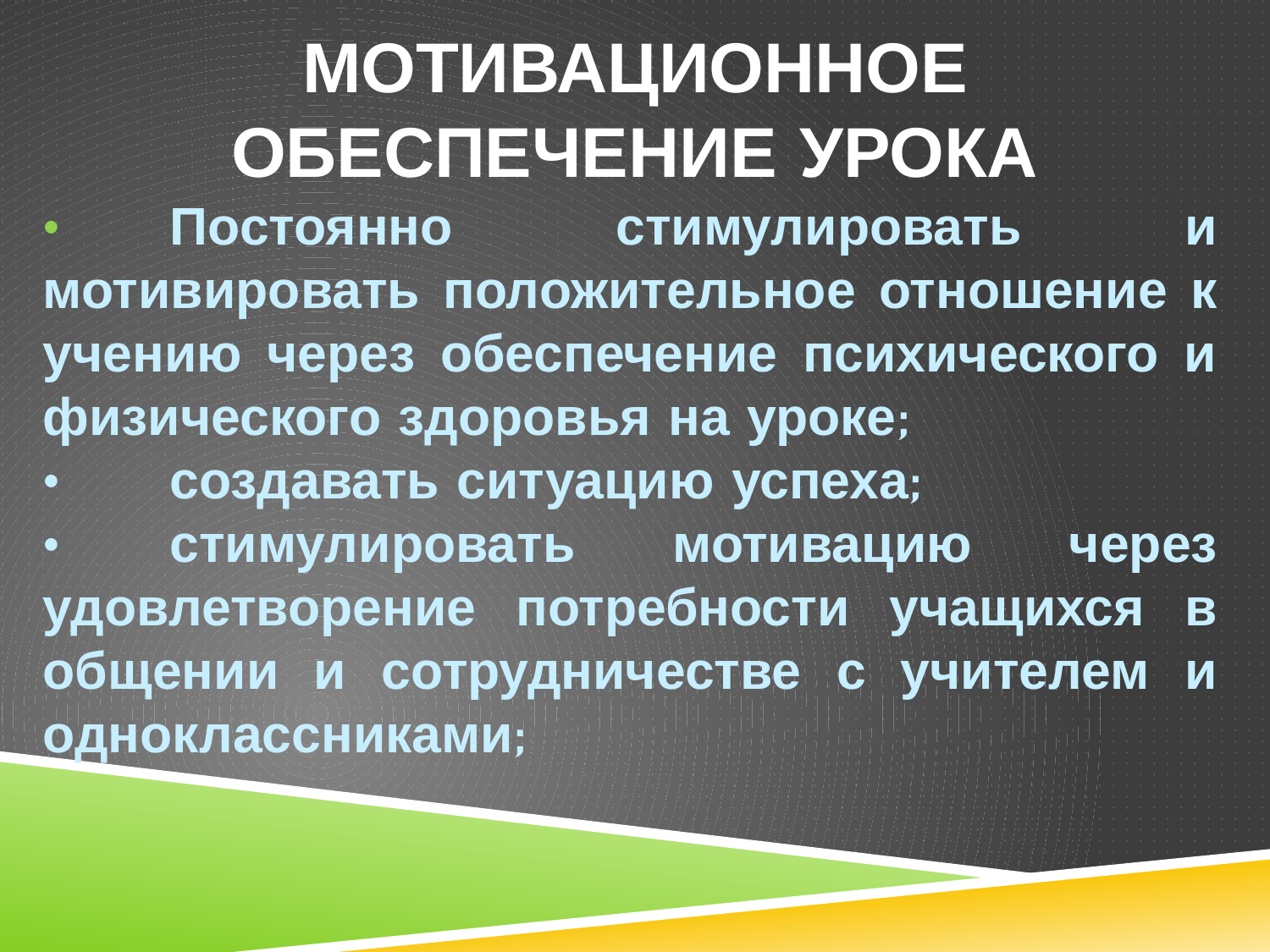

МОТИВАЦИОННОЕ ОБЕСПЕЧЕНИЕ УРОКА
•	Постоянно стимулировать и мотивировать положительное отношение к учению через обеспечение психического и физического здоровья на уроке;
•	создавать ситуацию успеха;
•	стимулировать мотивацию через удовлетворение потребности учащихся в общении и сотрудничестве с учителем и одноклассниками;